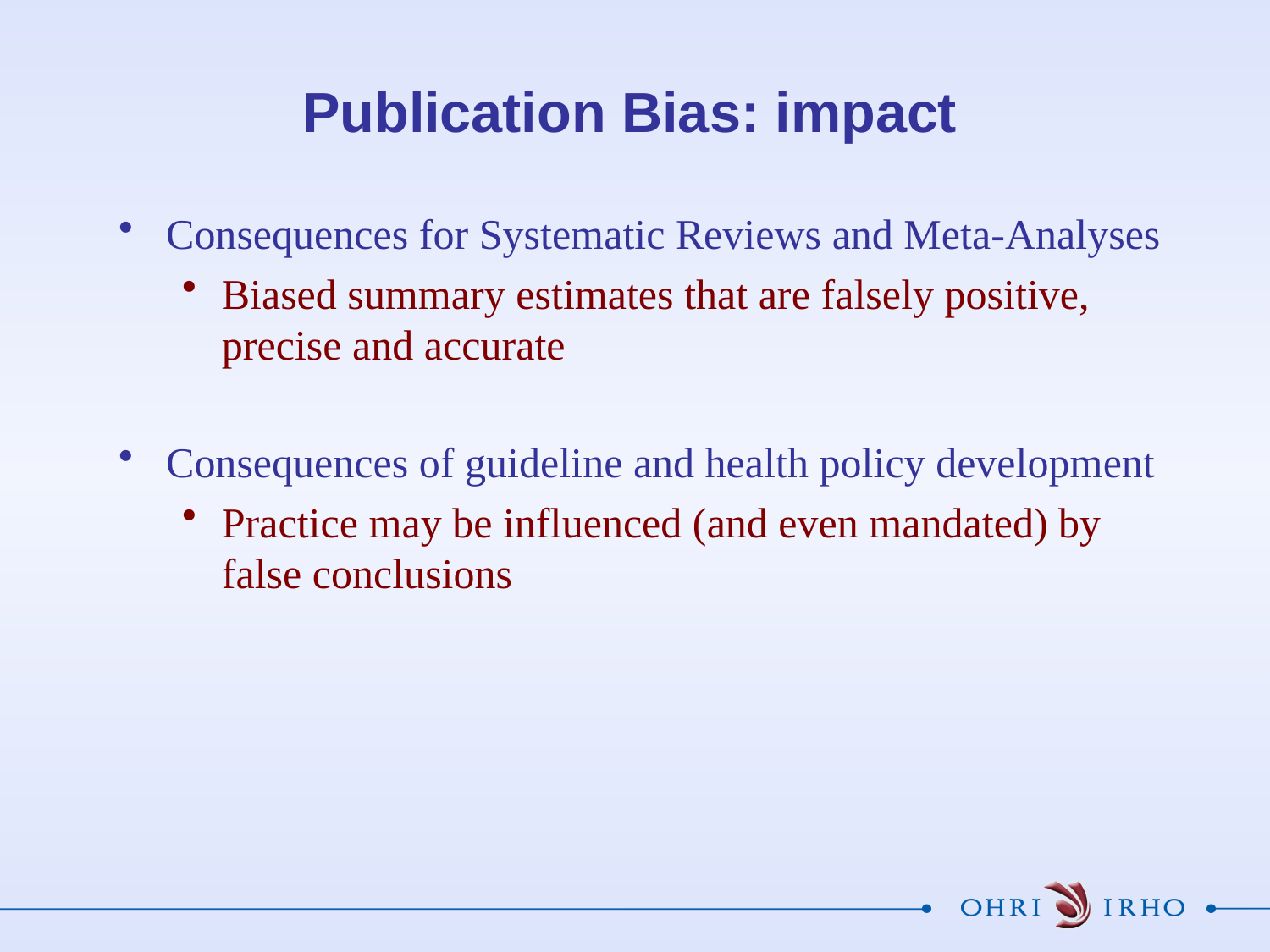

# Publication Bias: impact
Consequences for Systematic Reviews and Meta-Analyses
Biased summary estimates that are falsely positive, precise and accurate

Consequences of guideline and health policy development
Practice may be influenced (and even mandated) by false conclusions